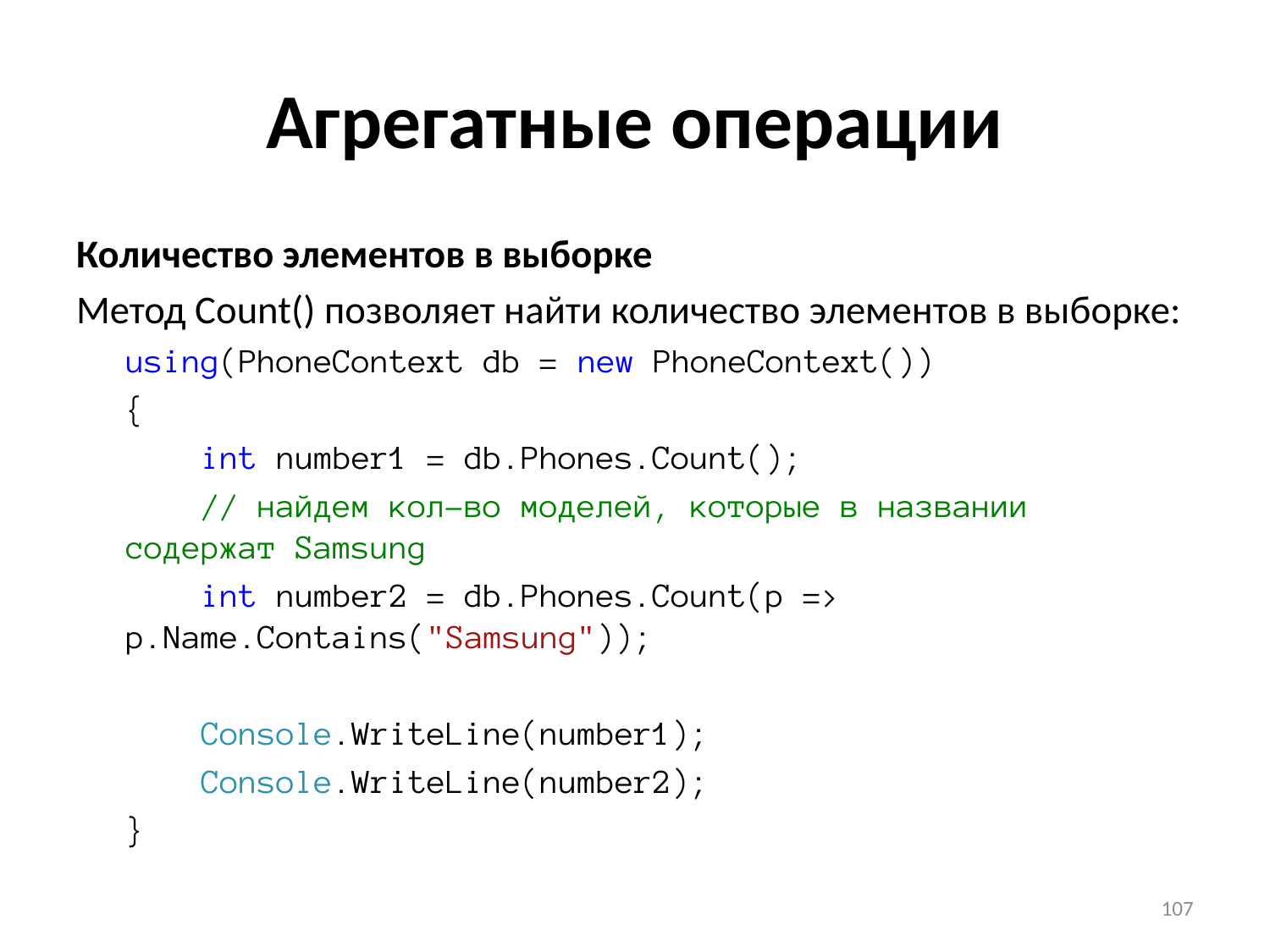

# Агрегатные операции
Количество элементов в выборке
Метод Count() позволяет найти количество элементов в выборке:
using(PhoneContext db = new PhoneContext())
{
    int number1 = db.Phones.Count();
    // найдем кол-во моделей, которые в названии содержат Samsung
    int number2 = db.Phones.Count(p => p.Name.Contains("Samsung"));

    Console.WriteLine(number1);
    Console.WriteLine(number2);
}

107